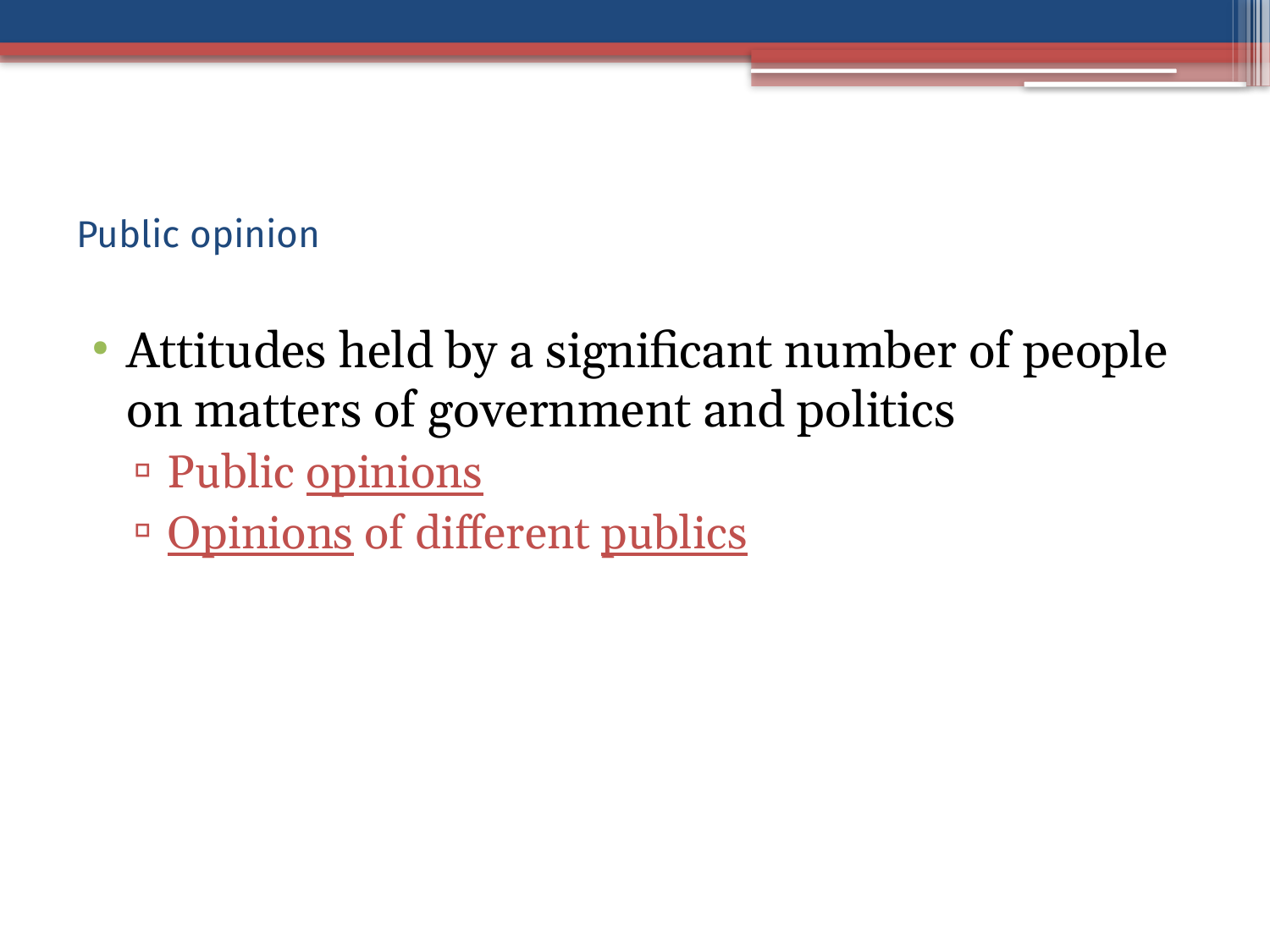

# Public opinion
Attitudes held by a significant number of people on matters of government and politics
Public opinions
Opinions of different publics